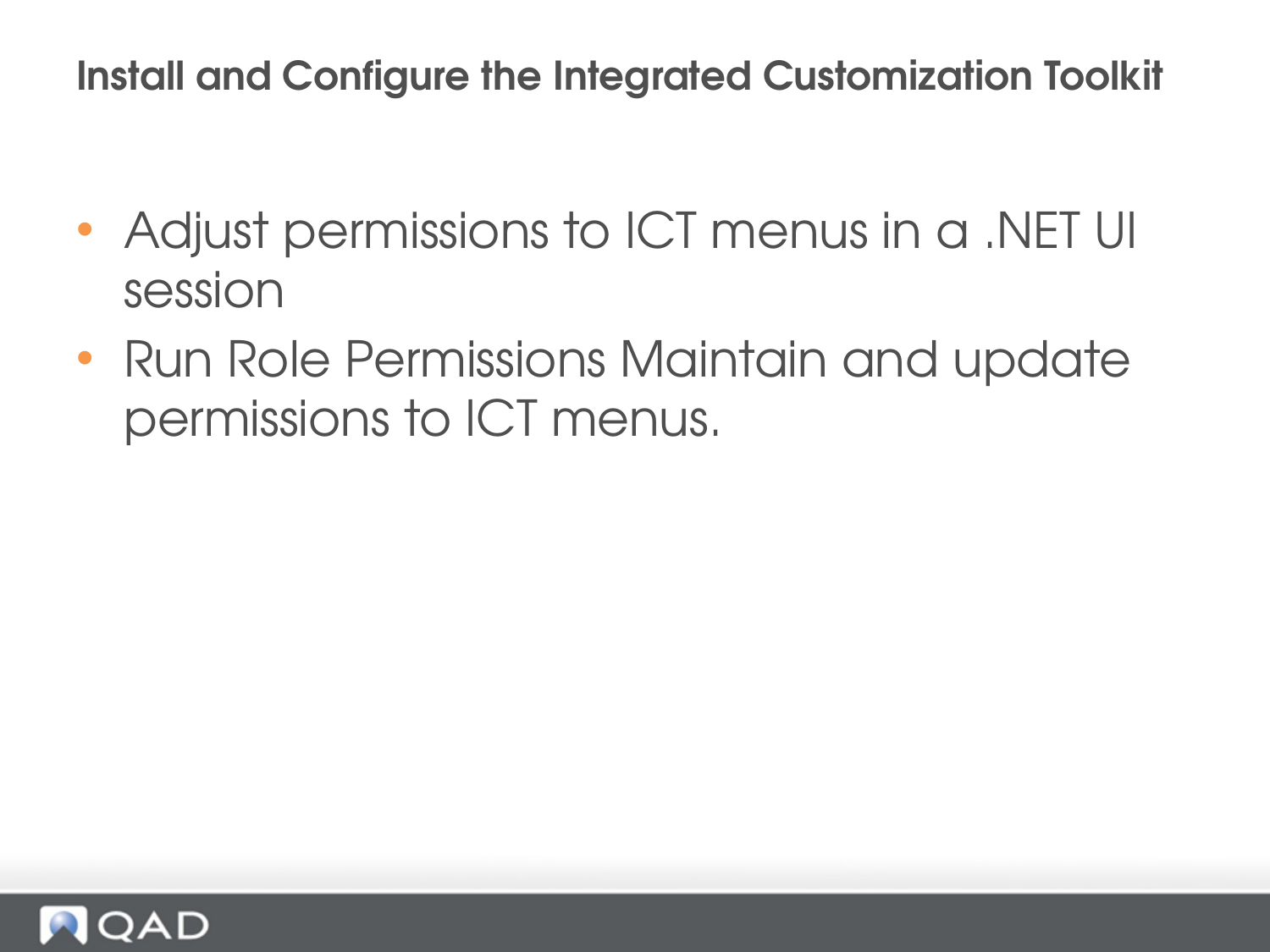

# Install and Configure the Integrated Customization Toolkit

Adjust permissions to ICT menus in a .NET UI session
Run Role Permissions Maintain and update permissions to ICT menus.